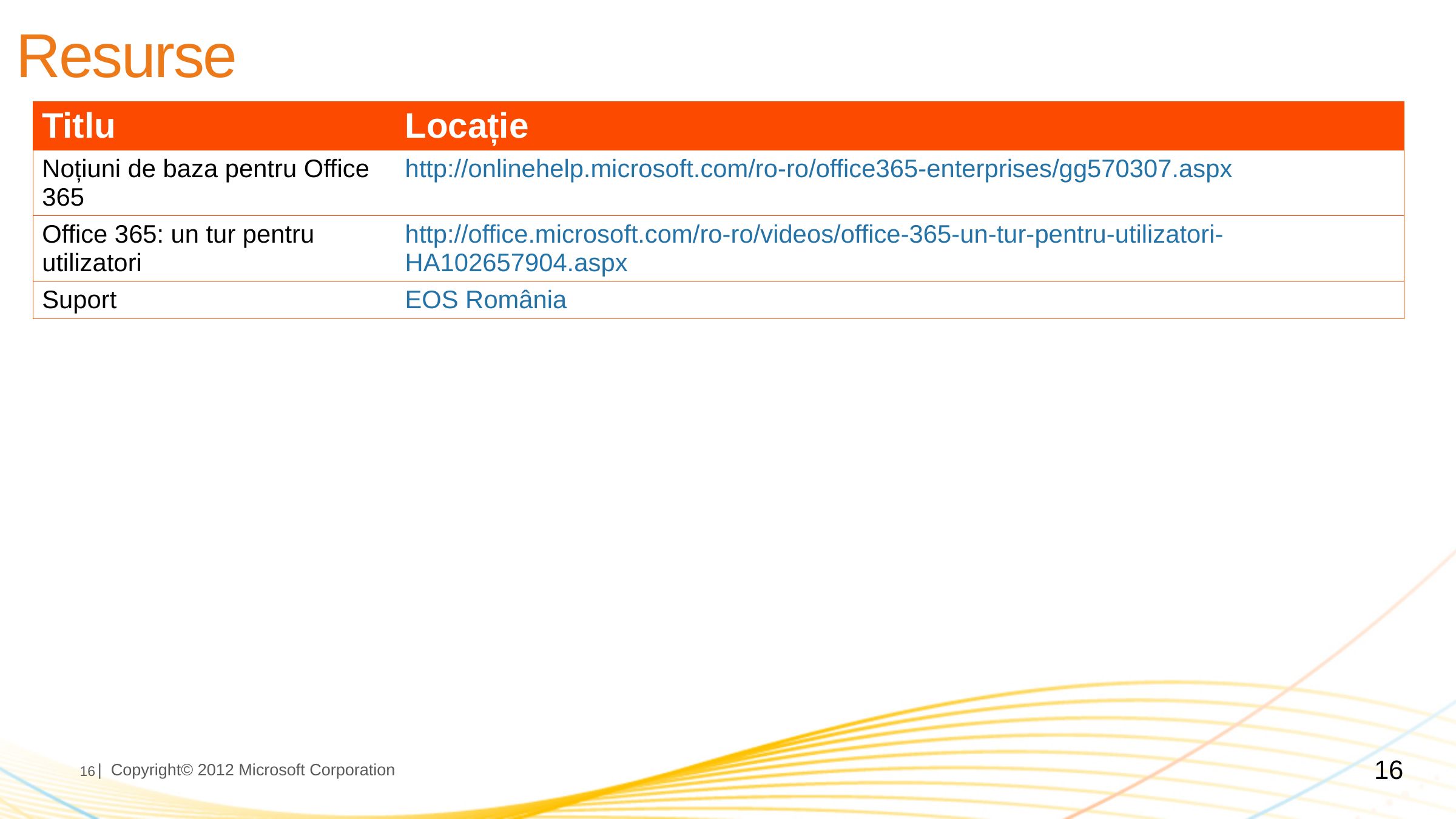

# Resurse
| Titlu | Locație |
| --- | --- |
| Noțiuni de baza pentru Office 365 | http://onlinehelp.microsoft.com/ro-ro/office365-enterprises/gg570307.aspx |
| Office 365: un tur pentru utilizatori | http://office.microsoft.com/ro-ro/videos/office-365-un-tur-pentru-utilizatori-HA102657904.aspx |
| Suport | EOS România |
16
16